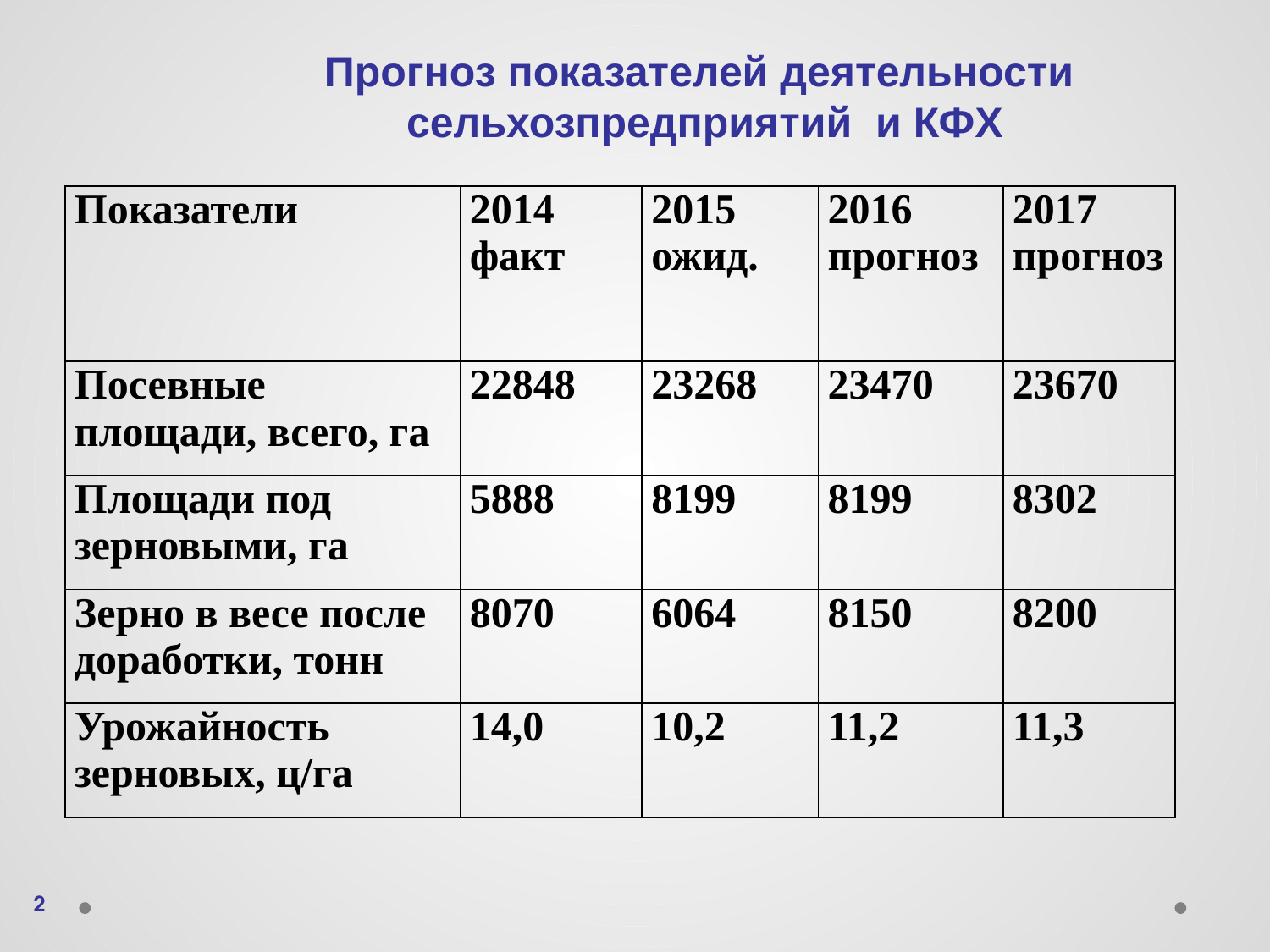

Прогноз показателей деятельности  сельхозпредприятий  и КФХ
| Показатели | 2014 факт | 2015 ожид. | 2016 прогноз | 2017 прогноз |
| --- | --- | --- | --- | --- |
| Посевные площади, всего, га | 22848 | 23268 | 23470 | 23670 |
| Площади под зерновыми, га | 5888 | 8199 | 8199 | 8302 |
| Зерно в весе после доработки, тонн | 8070 | 6064 | 8150 | 8200 |
| Урожайность зерновых, ц/га | 14,0 | 10,2 | 11,2 | 11,3 |
2